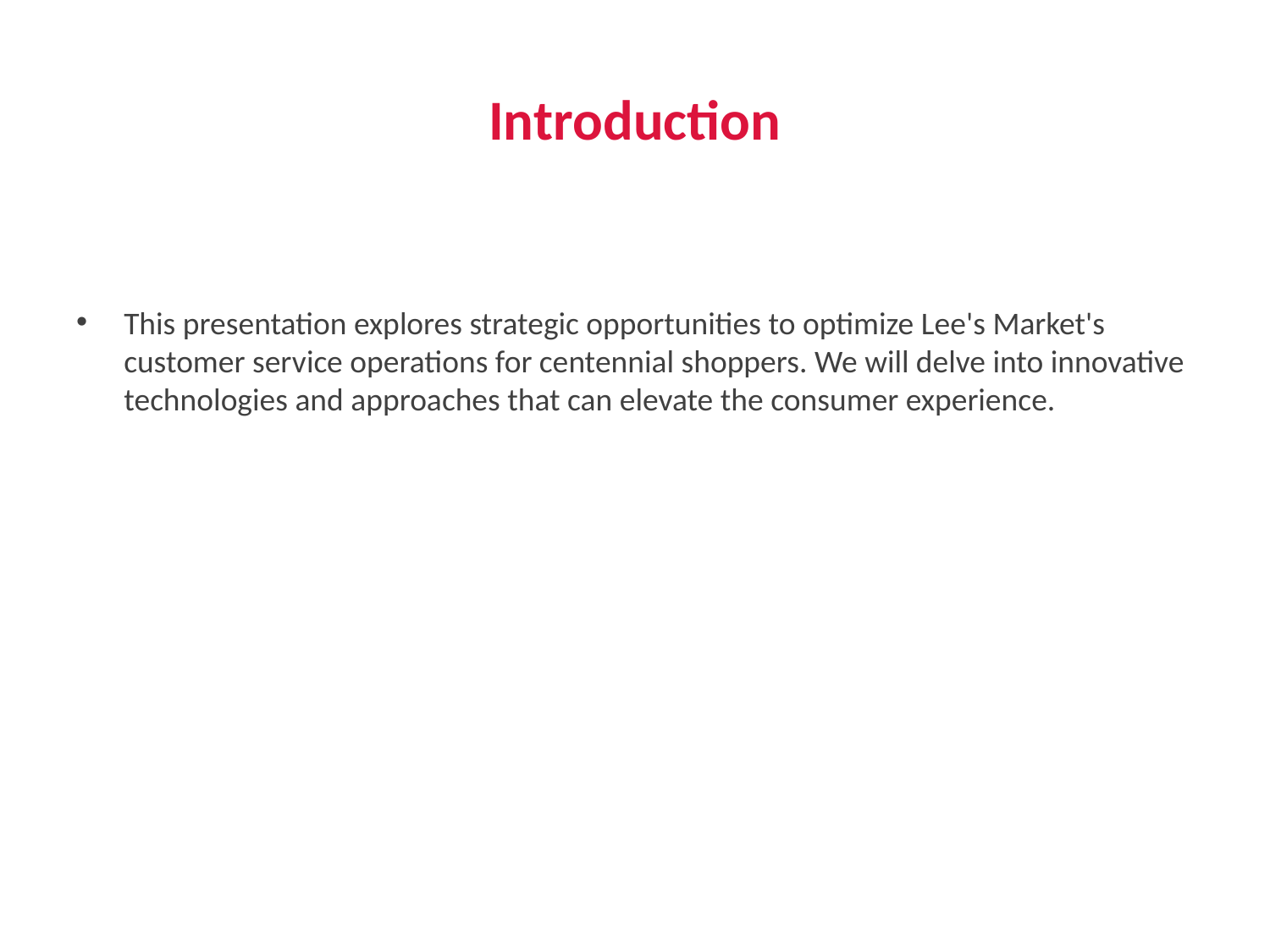

# Introduction

This presentation explores strategic opportunities to optimize Lee's Market's customer service operations for centennial shoppers. We will delve into innovative technologies and approaches that can elevate the consumer experience.